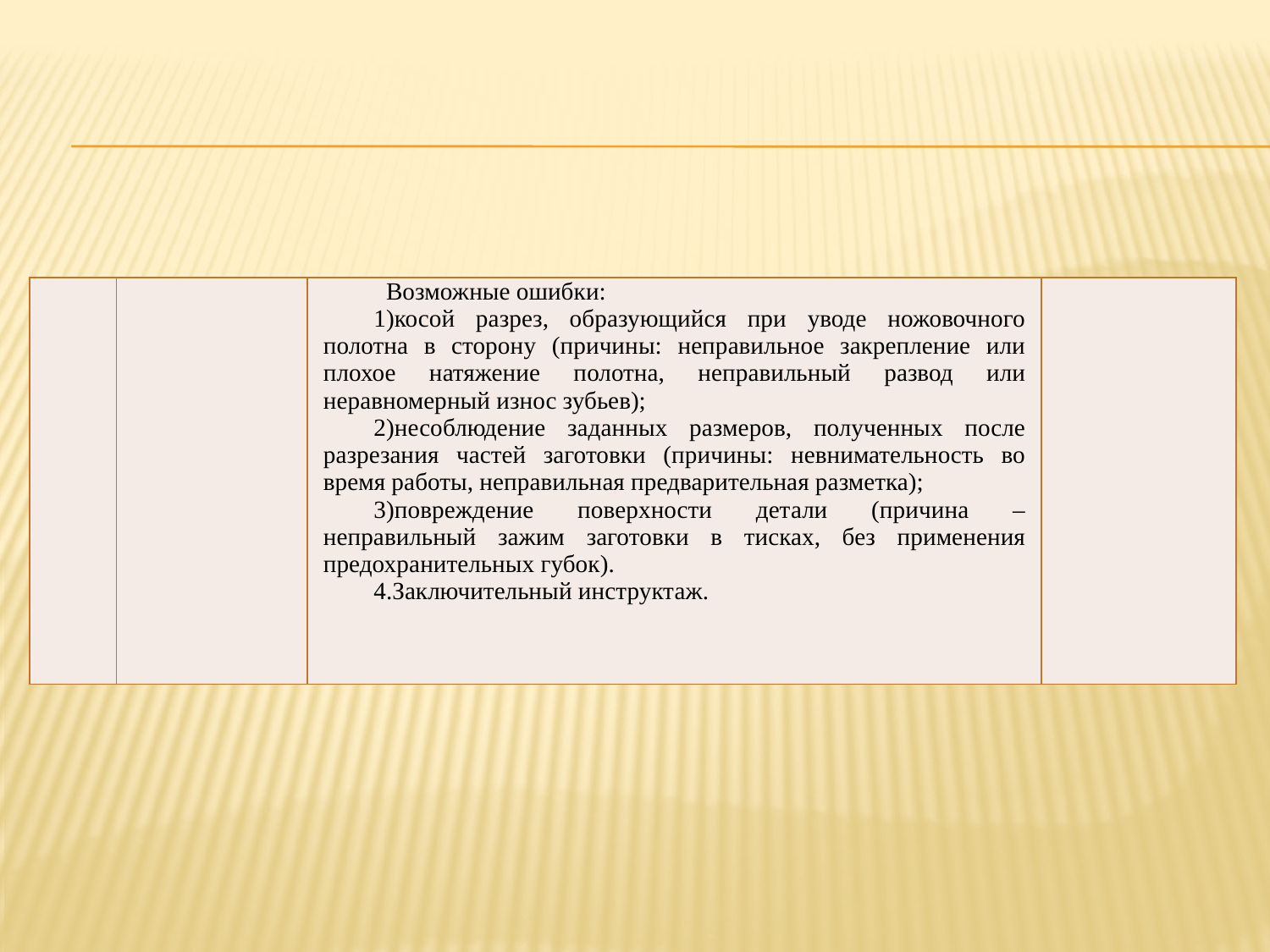

|  |  | Возможные ошибки: 1)косой разрез, образующийся при уводе ножовочного полотна в сторону (причины: неправильное закрепление или плохое натяжение полотна, неправильный развод или неравномерный износ зубьев); 2)несоблюдение заданных размеров, полученных после разрезания частей заготовки (причины: невнимательность во время работы, неправильная предварительная разметка); 3)повреждение поверхности детали (причина – неправильный зажим заготовки в тисках, без применения предохранительных губок). 4.Заключительный инструктаж. |  |
| --- | --- | --- | --- |